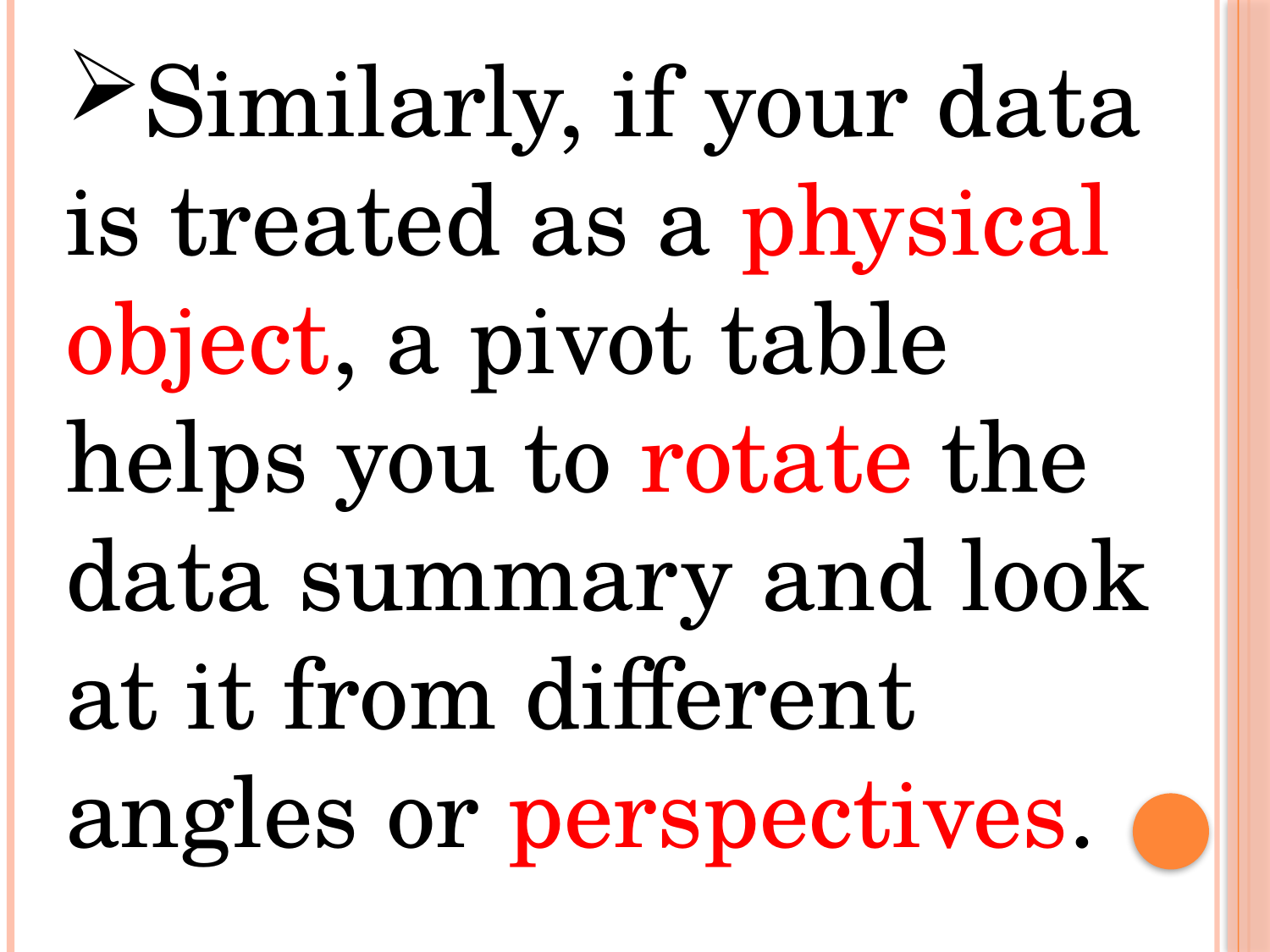

Similarly, if your data is treated as a physical object, a pivot table helps you to rotate the data summary and look at it from different angles or perspectives.